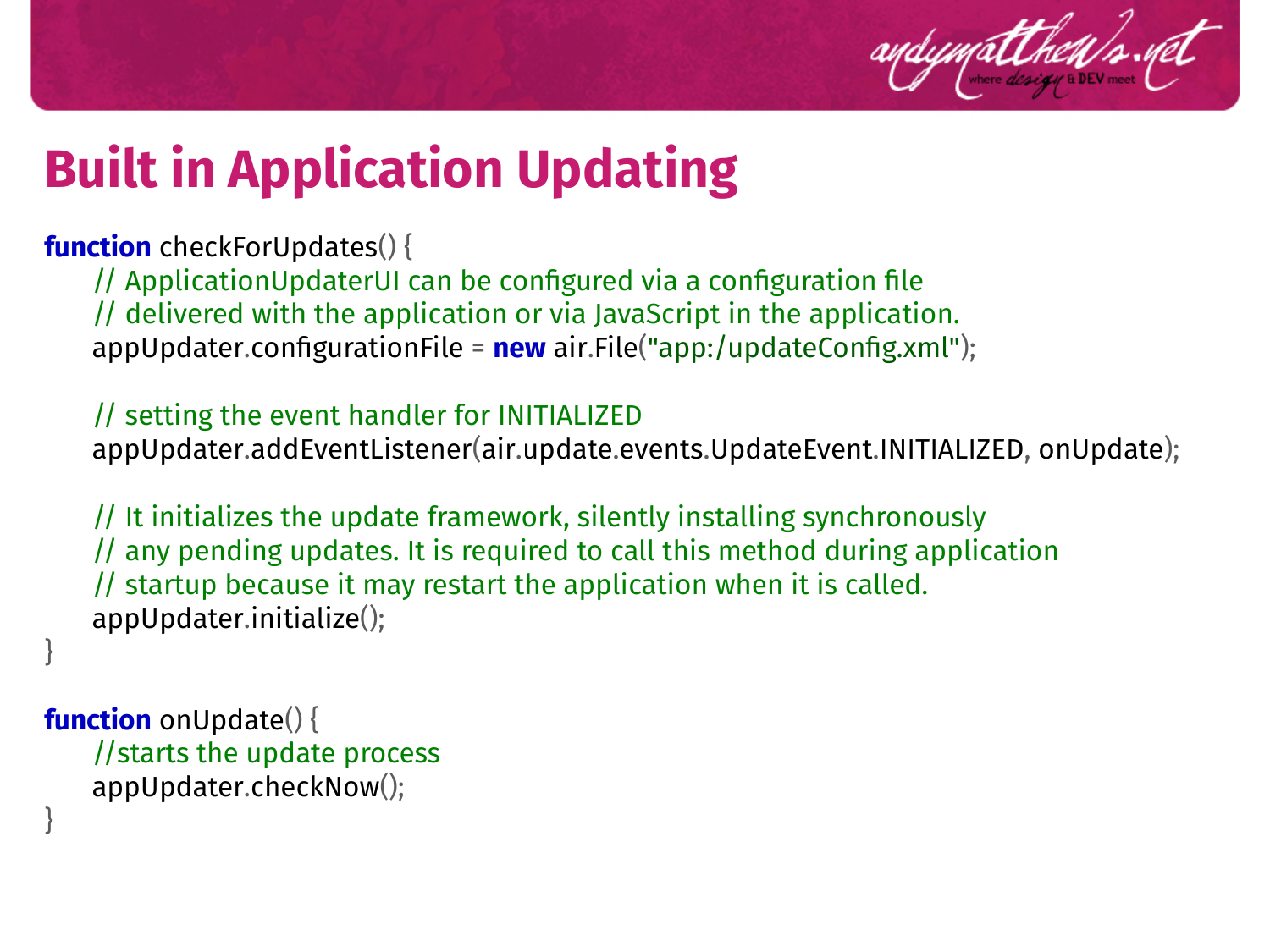

Built in Application Updating
function checkForUpdates() {
	// ApplicationUpdaterUI can be configured via a configuration file
	// delivered with the application or via JavaScript in the application.
	appUpdater.configurationFile = new air.File("app:/updateConfig.xml");

	// setting the event handler for INITIALIZED
	appUpdater.addEventListener(air.update.events.UpdateEvent.INITIALIZED, onUpdate);

	// It initializes the update framework, silently installing synchronously
	// any pending updates. It is required to call this method during application
	// startup because it may restart the application when it is called.
	appUpdater.initialize();
}

function onUpdate() {
	//starts the update process
	appUpdater.checkNow();
}